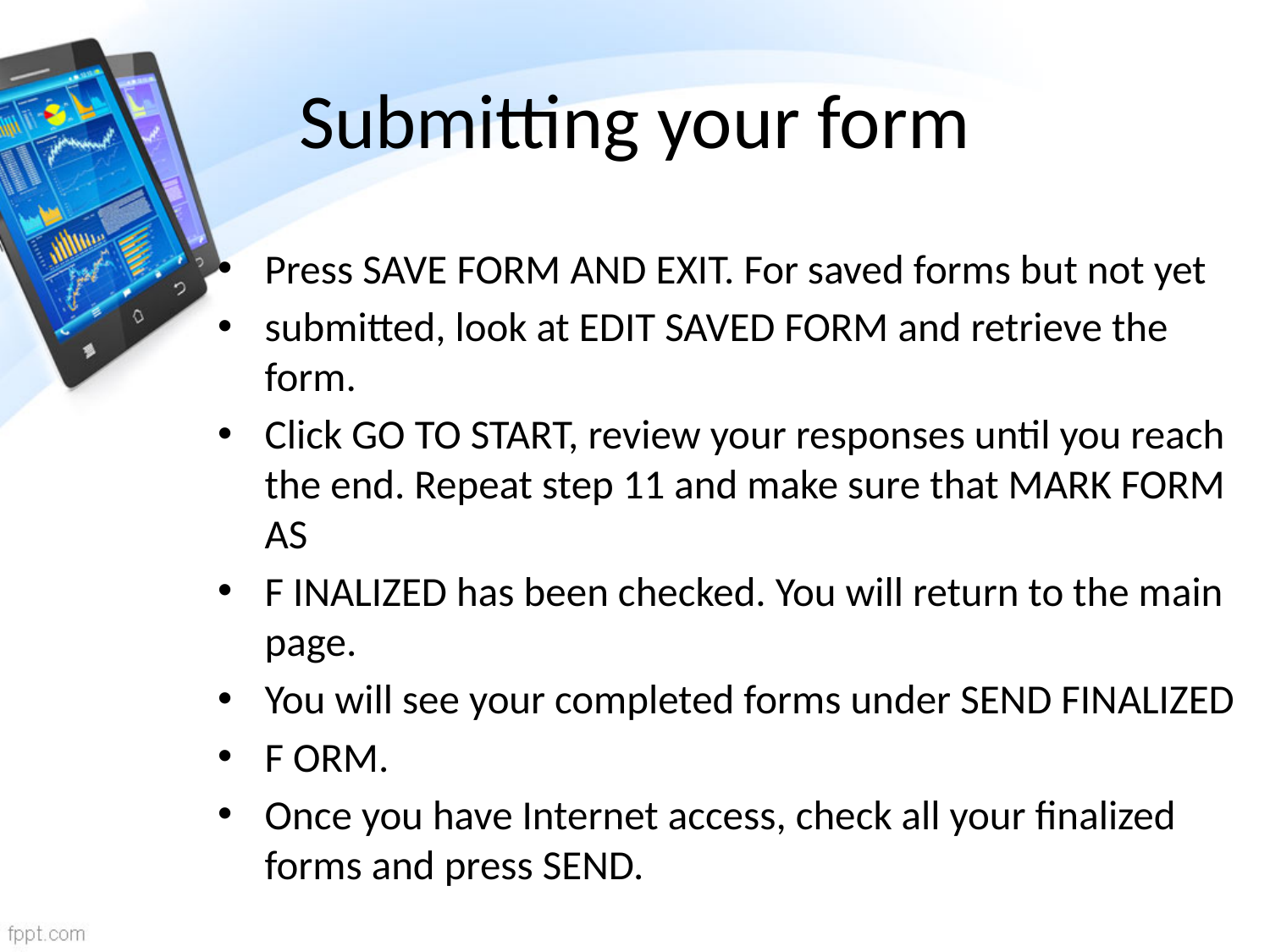

# Submitting your form
Press SAVE FORM AND EXIT. For saved forms but not yet
submitted, look at EDIT SAVED FORM and retrieve the form.
Click GO TO START, review your responses until you reach the end. Repeat step 11 and make sure that MARK FORM AS
F INALIZED has been checked. You will return to the main page.
You will see your completed forms under SEND FINALIZED
F ORM.
Once you have Internet access, check all your finalized forms and press SEND.